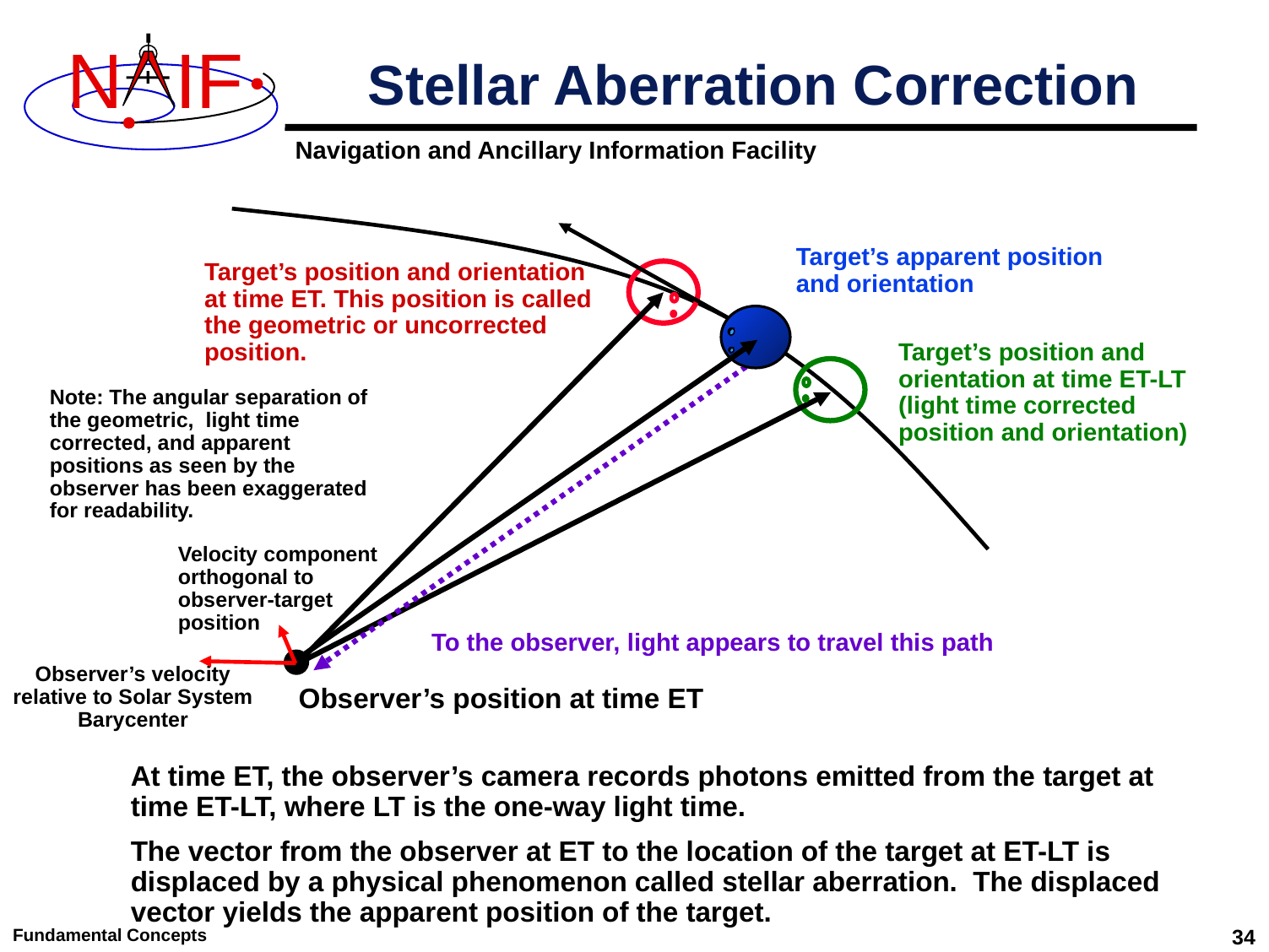

# Stellar Aberration Correction

Target’s apparent position and orientation
Target’s position and orientation at time ET. This position is called the geometric or uncorrected position.

Target’s position and orientation at time ET-LT (light time corrected position and orientation)

Note: The angular separation of the geometric,  light time corrected, and apparent positions as seen by the observer has been exaggerated for readability.

Velocity component orthogonal to observer-target position
To the observer, light appears to travel this path

Observer’s velocity relative to Solar System Barycenter

Observer’s position at time ET
At time ET, the observer’s camera records photons emitted from the target at time ET-LT, where LT is the one-way light time.
The vector from the observer at ET to the location of the target at ET-LT is displaced by a physical phenomenon called stellar aberration.  The displaced vector yields the apparent position of the target.

Fundamental Concepts
34